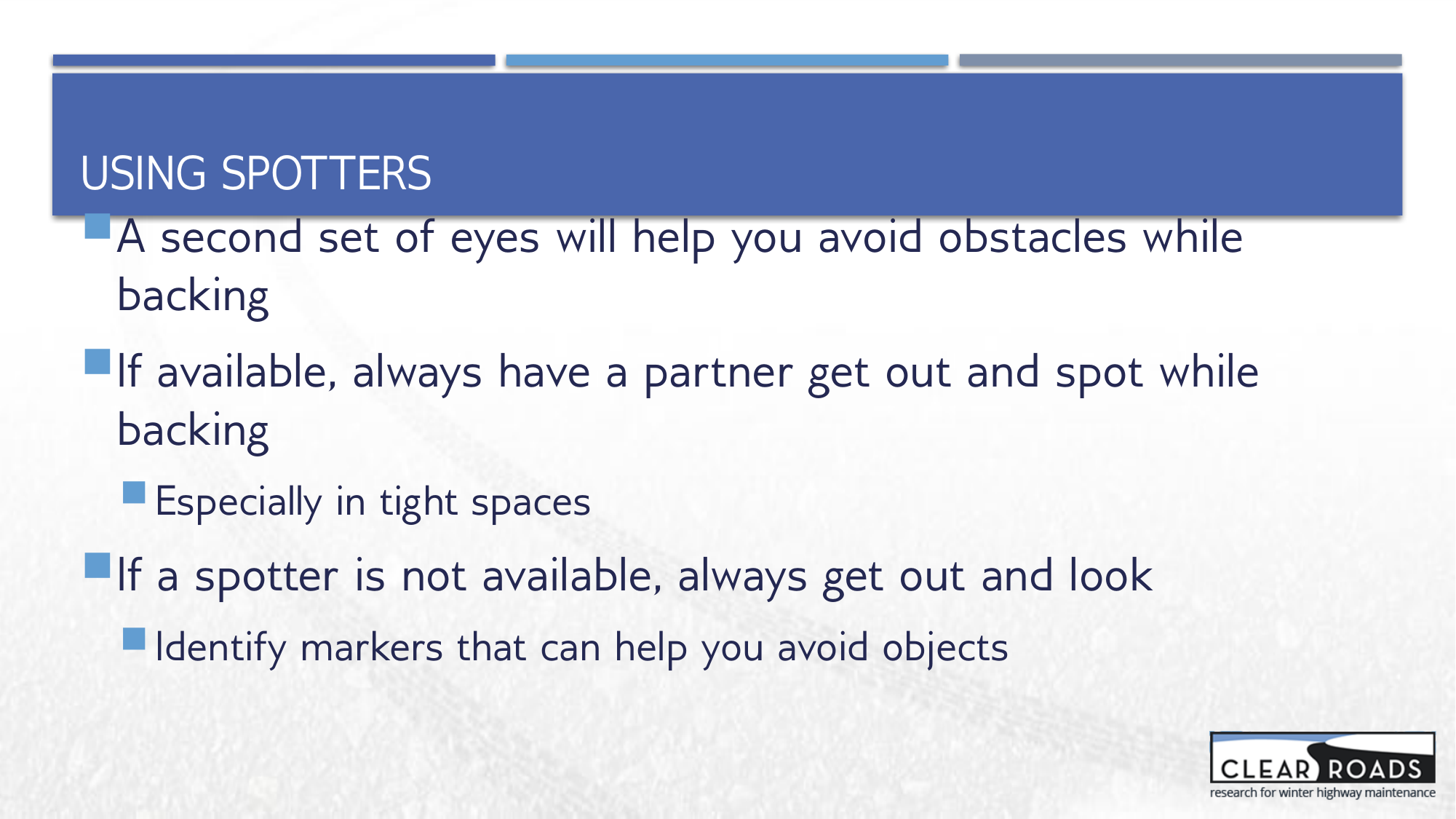

# Using Spotters
A second set of eyes will help you avoid obstacles while backing
If available, always have a partner get out and spot while backing
Especially in tight spaces
If a spotter is not available, always get out and look
Identify markers that can help you avoid objects